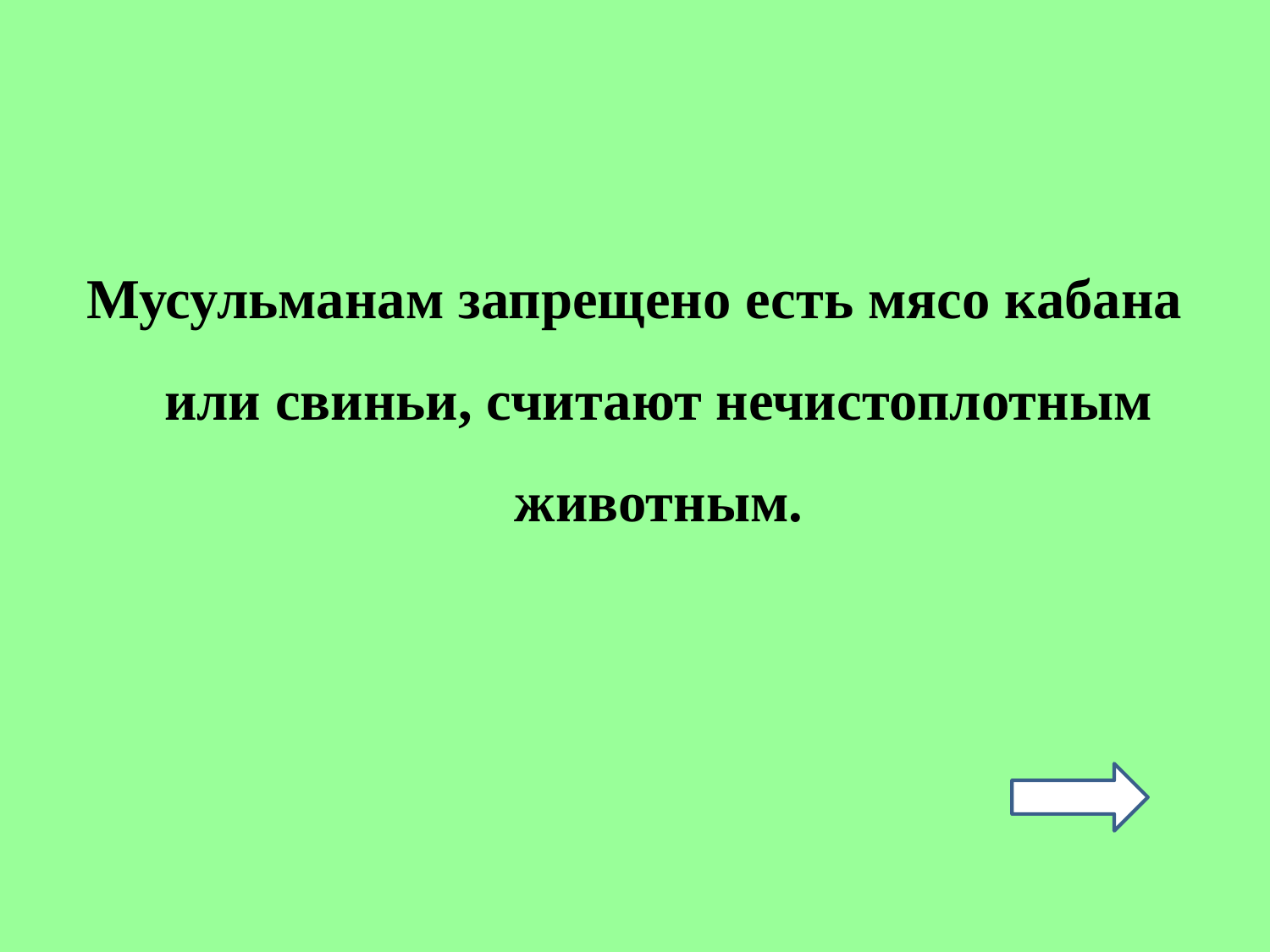

#
Мусульманам запрещено есть мясо кабана или свиньи, считают нечистоплотным животным.